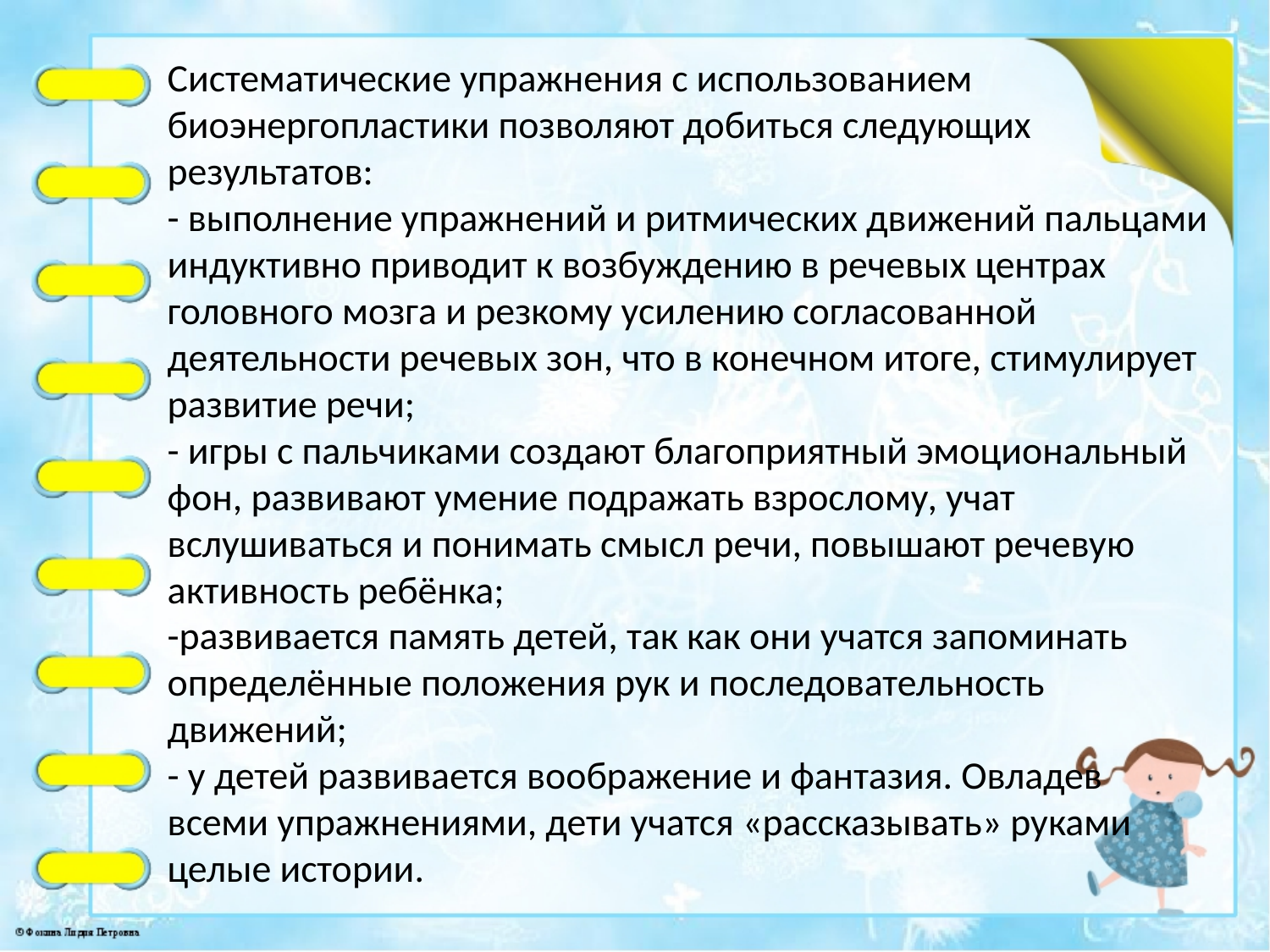

Систематические упражнения с использованием биоэнергопластики позволяют добиться следующих результатов:
- выполнение упражнений и ритмических движений пальцами индуктивно приводит к возбуждению в речевых центрах головного мозга и резкому усилению согласованной деятельности речевых зон, что в конечном итоге, стимулирует развитие речи;
- игры с пальчиками создают благоприятный эмоциональный фон, развивают умение подражать взрослому, учат вслушиваться и понимать смысл речи, повышают речевую активность ребёнка;
-развивается память детей, так как они учатся запоминать определённые положения рук и последовательность движений;
- у детей развивается воображение и фантазия. Овладев всеми упражнениями, дети учатся «рассказывать» руками целые истории.